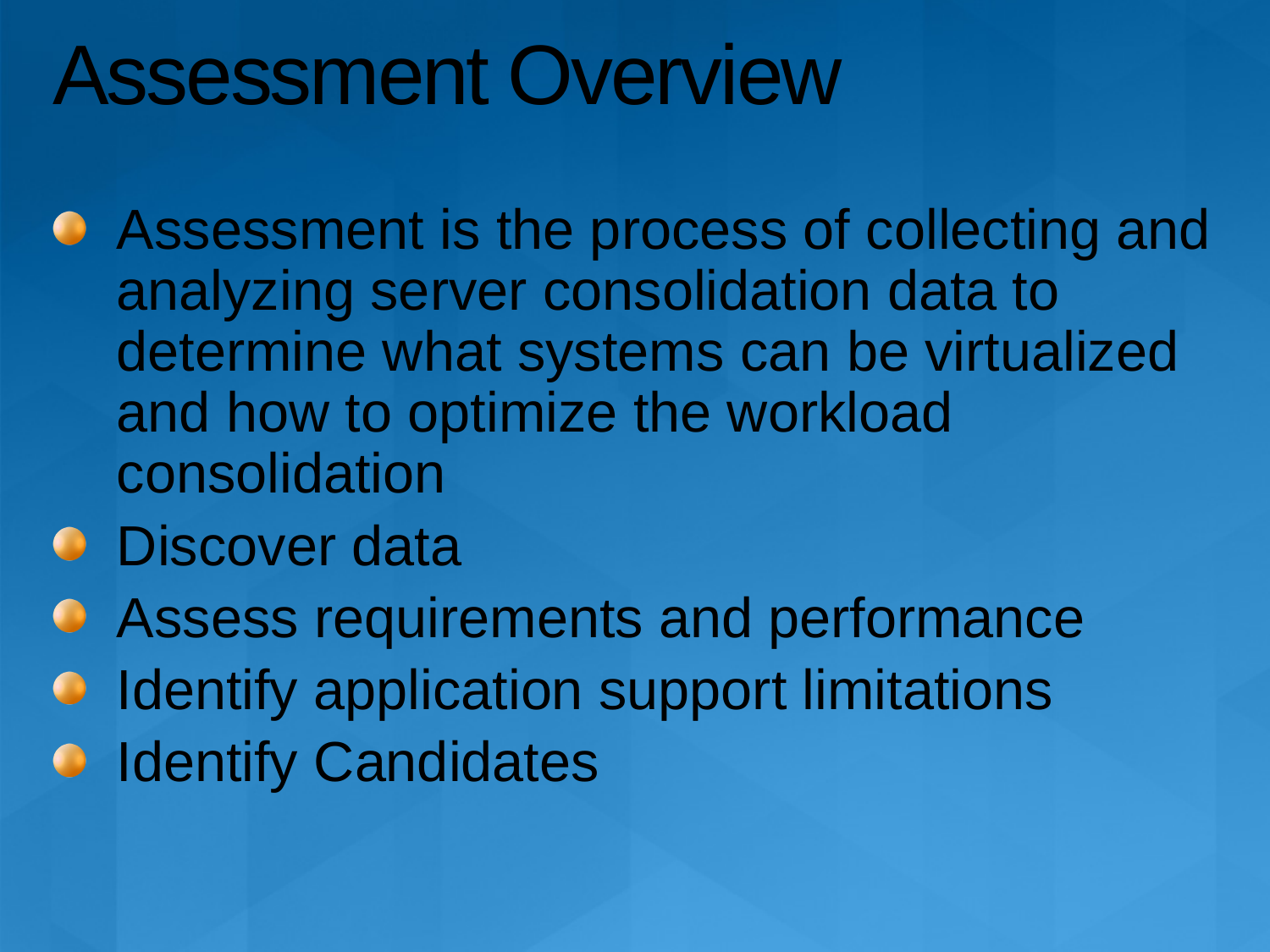

# Assessment Overview
Assessment is the process of collecting and analyzing server consolidation data to determine what systems can be virtualized and how to optimize the workload consolidation
Discover data
Assess requirements and performance
Identify application support limitations
Identify Candidates